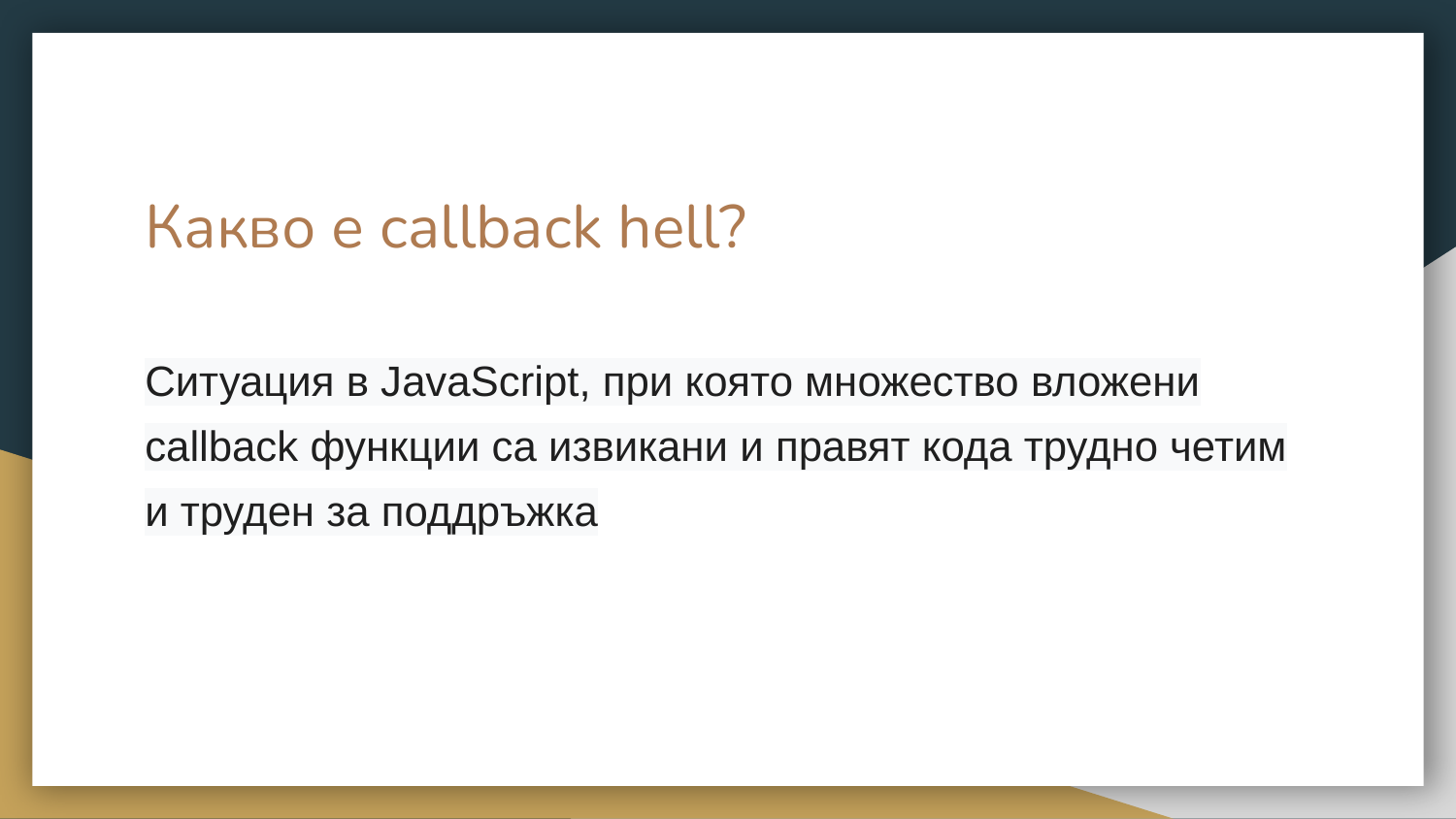

# Какво е callback hell?
Ситуация в JavaScript, при която множество вложени callback функции са извикани и правят кода трудно четим и труден за поддръжка